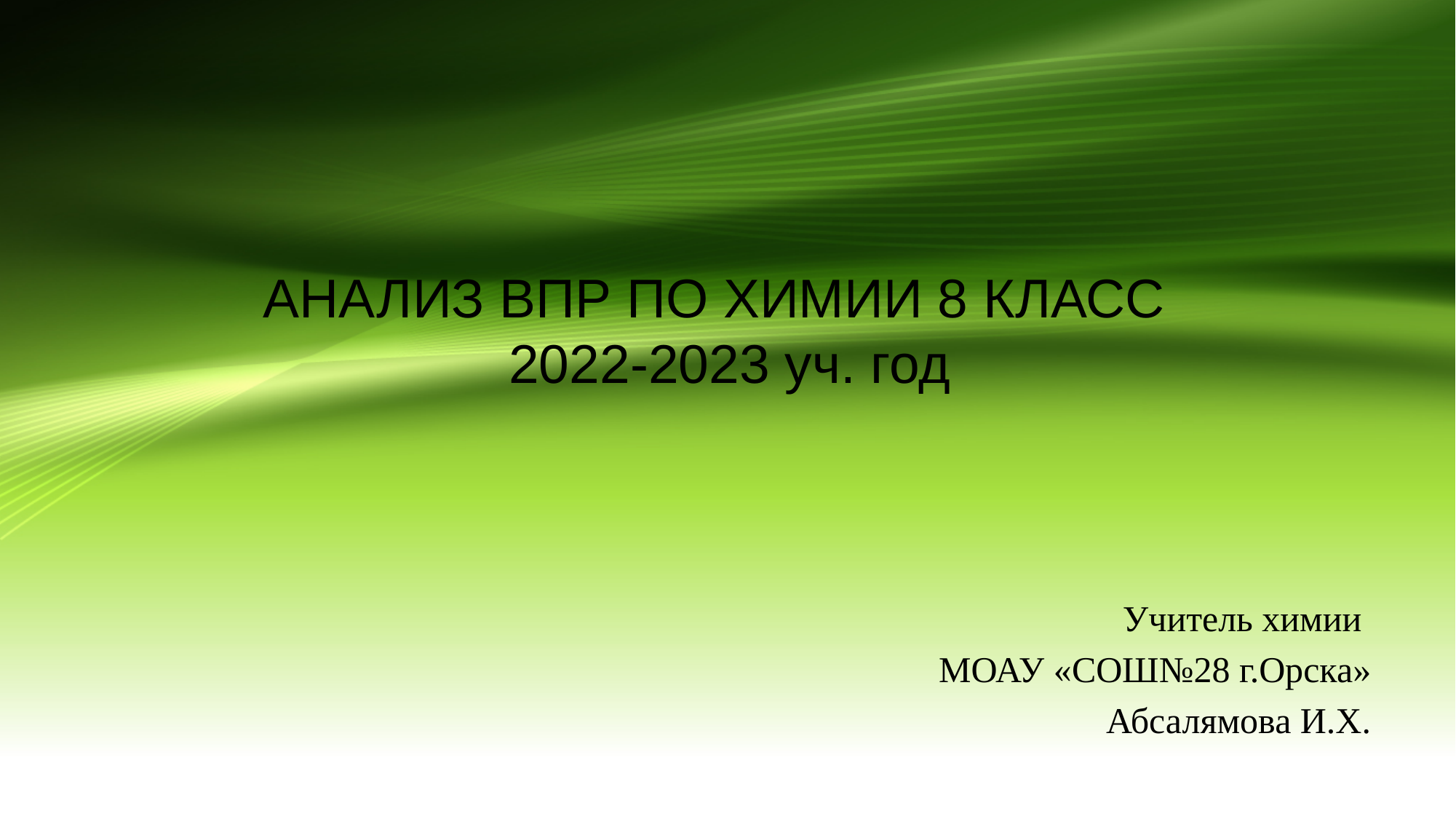

# АНАЛИЗ ВПР ПО ХИМИИ 8 КЛАСС 2022-2023 уч. год
Учитель химии
МОАУ «СОШ№28 г.Орска»
Абсалямова И.Х.